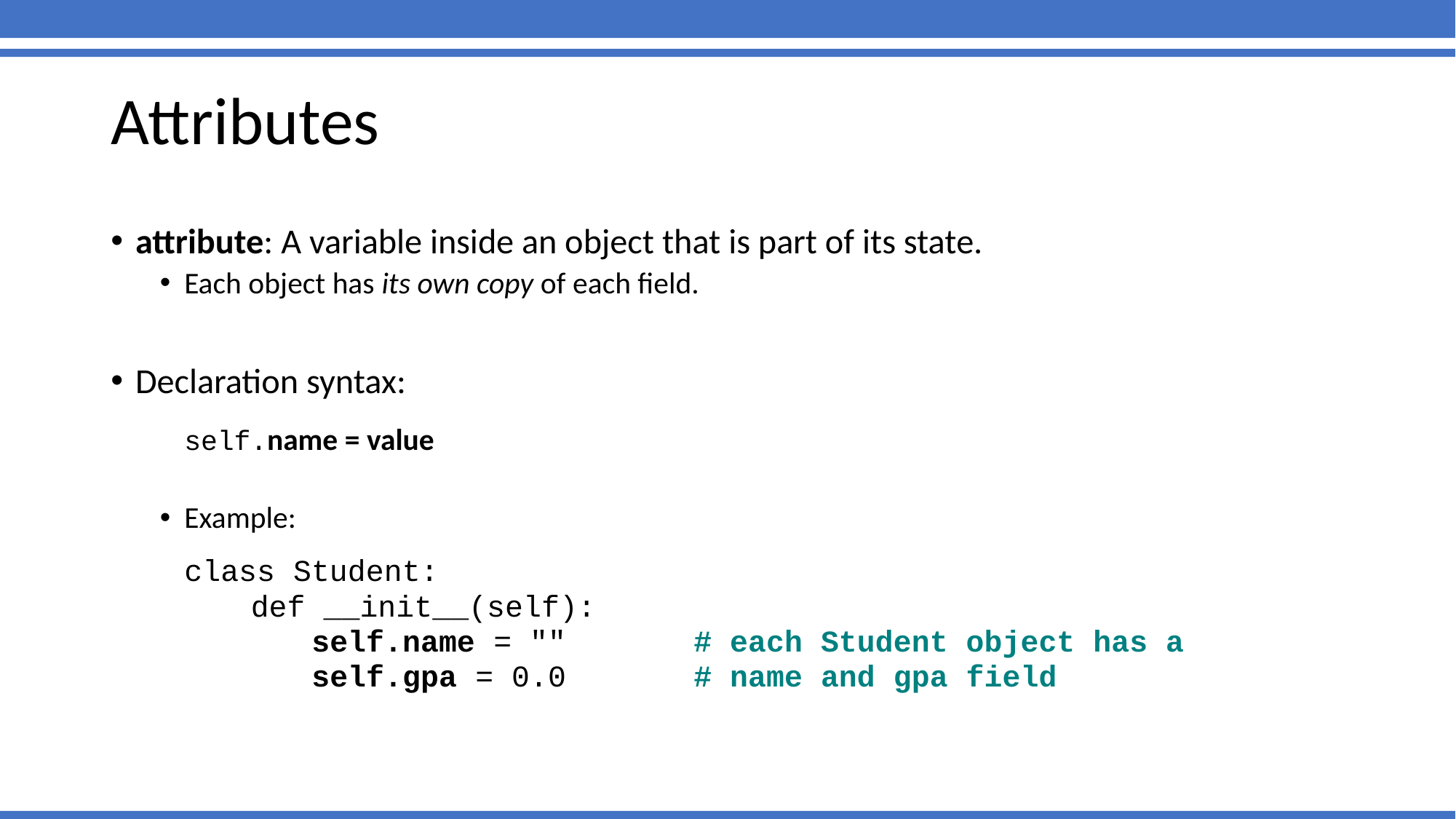

# Attributes
attribute: A variable inside an object that is part of its state.
Each object has its own copy of each field.

Declaration syntax:

	self.name = value

Example:

	class Student:
     def __init__(self):
	       self.name = ""       # each Student object has a
	       self.gpa = 0.0       # name and gpa field